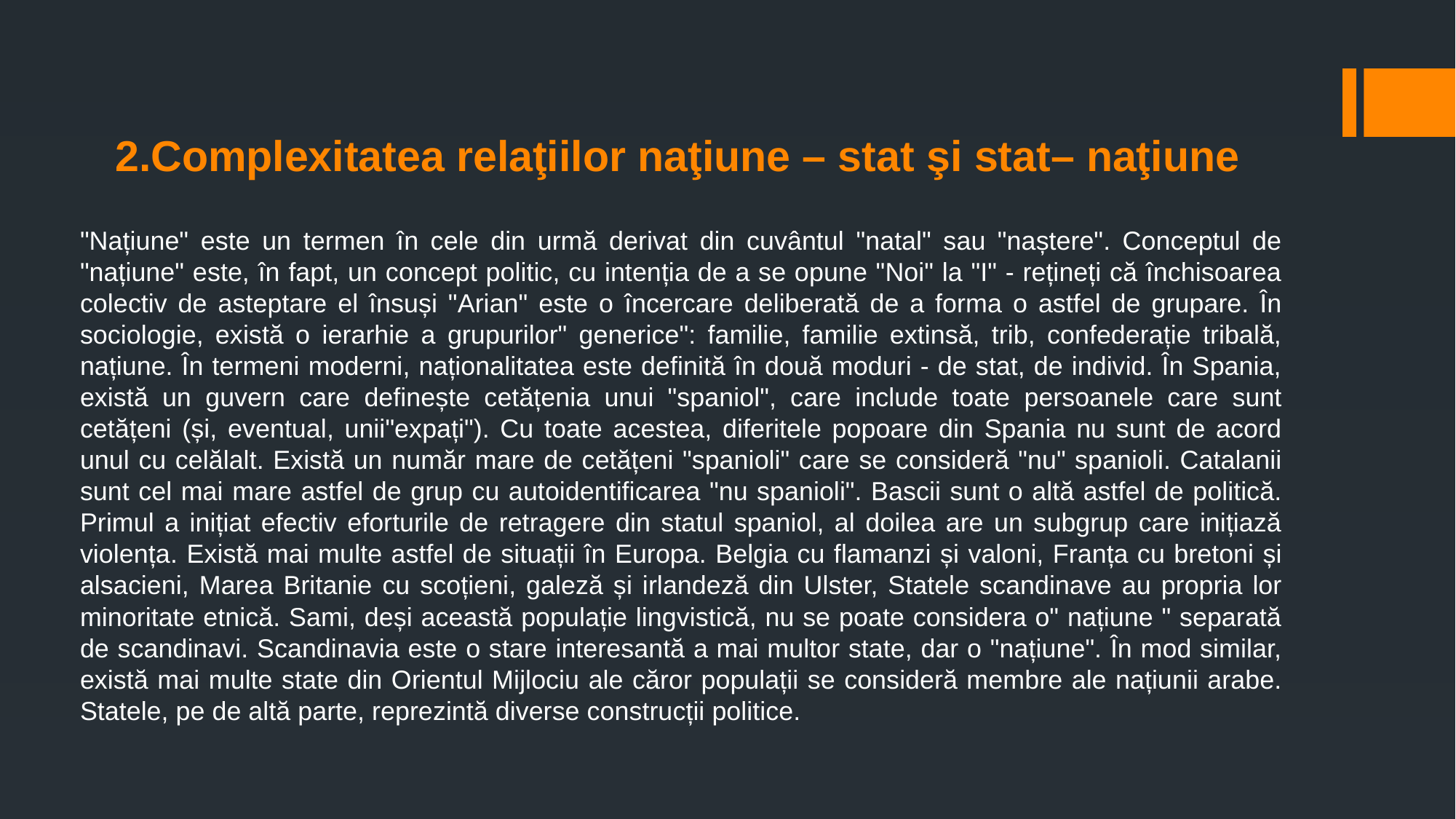

# 2.Complexitatea relaţiilor naţiune – stat şi stat– naţiune
"Națiune" este un termen în cele din urmă derivat din cuvântul "natal" sau "naștere". Conceptul de "națiune" este, în fapt, un concept politic, cu intenția de a se opune "Noi" la "I" - rețineți că închisoarea colectiv de asteptare el însuși "Arian" este o încercare deliberată de a forma o astfel de grupare. În sociologie, există o ierarhie a grupurilor" generice": familie, familie extinsă, trib, confederație tribală, națiune. În termeni moderni, naționalitatea este definită în două moduri - de stat, de individ. În Spania, există un guvern care definește cetățenia unui "spaniol", care include toate persoanele care sunt cetățeni (și, eventual, unii"expați"). Cu toate acestea, diferitele popoare din Spania nu sunt de acord unul cu celălalt. Există un număr mare de cetățeni "spanioli" care se consideră "nu" spanioli. Catalanii sunt cel mai mare astfel de grup cu autoidentificarea "nu spanioli". Bascii sunt o altă astfel de politică. Primul a inițiat efectiv eforturile de retragere din statul spaniol, al doilea are un subgrup care inițiază violența. Există mai multe astfel de situații în Europa. Belgia cu flamanzi și valoni, Franța cu bretoni și alsacieni, Marea Britanie cu scoțieni, galeză și irlandeză din Ulster, Statele scandinave au propria lor minoritate etnică. Sami, deși această populație lingvistică, nu se poate considera o" națiune " separată de scandinavi. Scandinavia este o stare interesantă a mai multor state, dar o "națiune". În mod similar, există mai multe state din Orientul Mijlociu ale căror populații se consideră membre ale națiunii arabe. Statele, pe de altă parte, reprezintă diverse construcții politice.